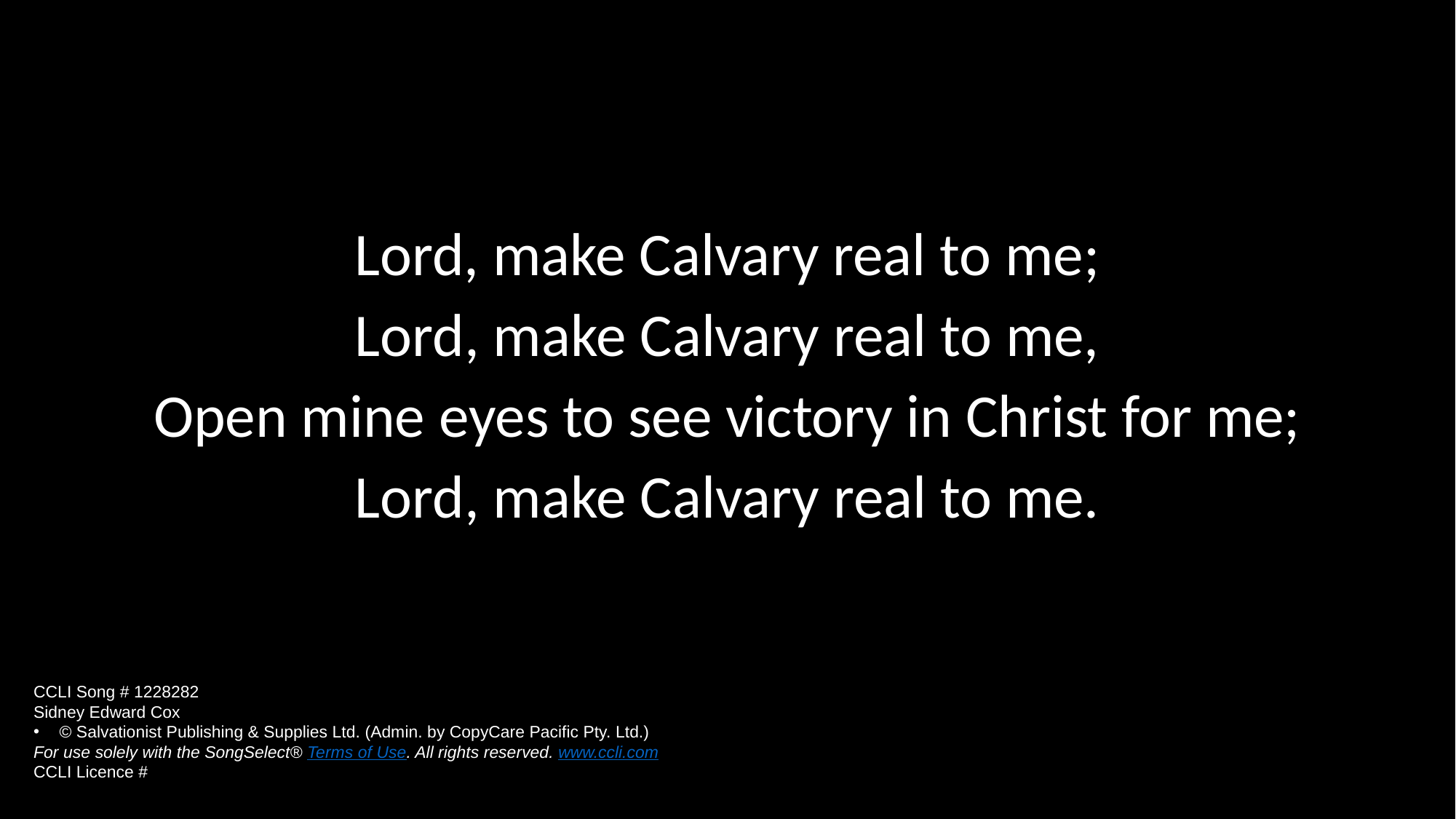

Lord, make Calvary real to me;
Lord, make Calvary real to me,
Open mine eyes to see victory in Christ for me;
Lord, make Calvary real to me.
CCLI Song # 1228282
Sidney Edward Cox
© Salvationist Publishing & Supplies Ltd. (Admin. by CopyCare Pacific Pty. Ltd.)
For use solely with the SongSelect® Terms of Use. All rights reserved. www.ccli.com
CCLI Licence #